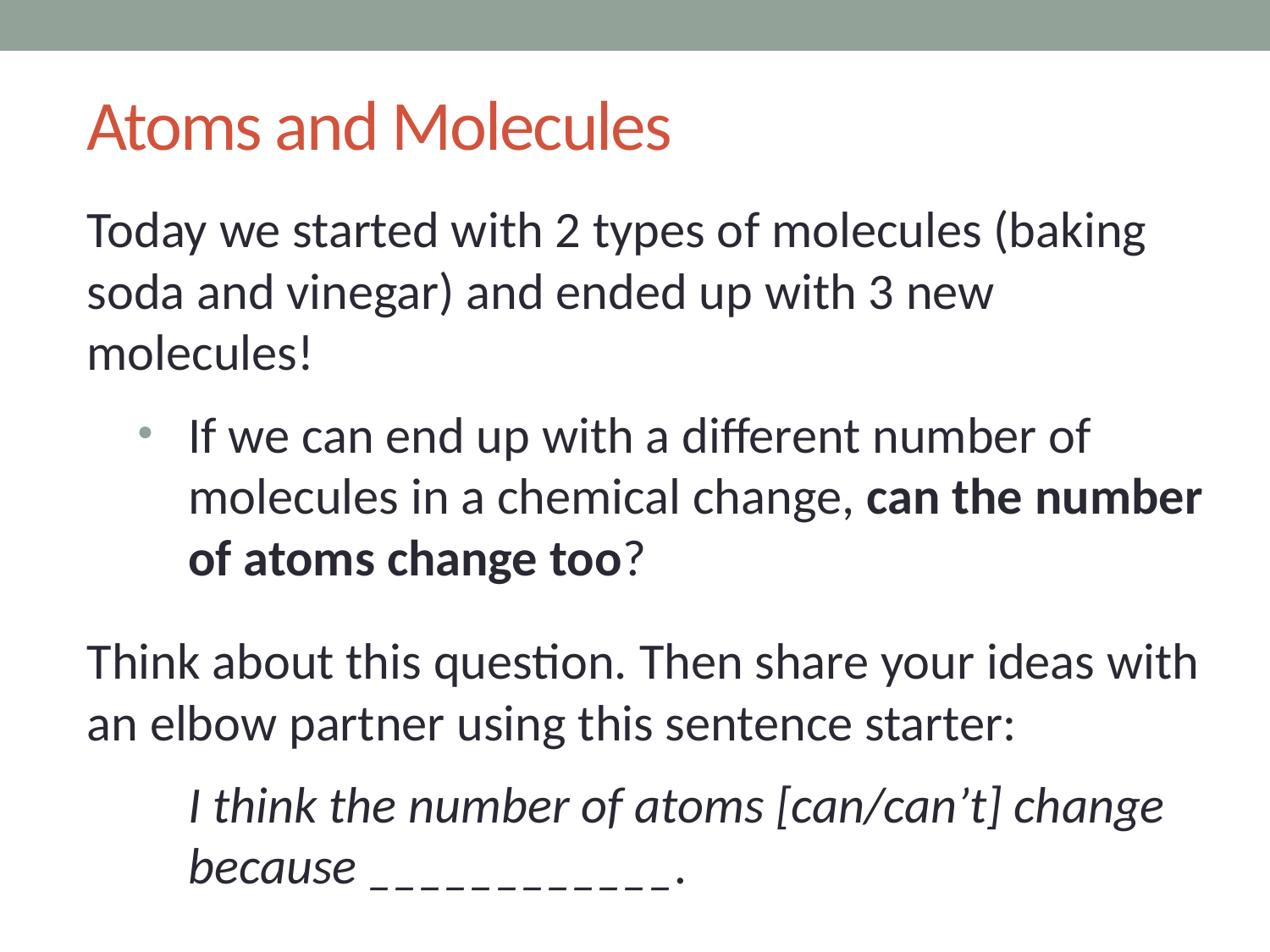

# Atoms and Molecules
Today we started with 2 types of molecules (baking soda and vinegar) and ended up with 3 new molecules!
If we can end up with a different number of molecules in a chemical change, can the number of atoms change too?
Think about this question. Then share your ideas with an elbow partner using this sentence starter:
I think the number of atoms [can/can’t] change because ____________.